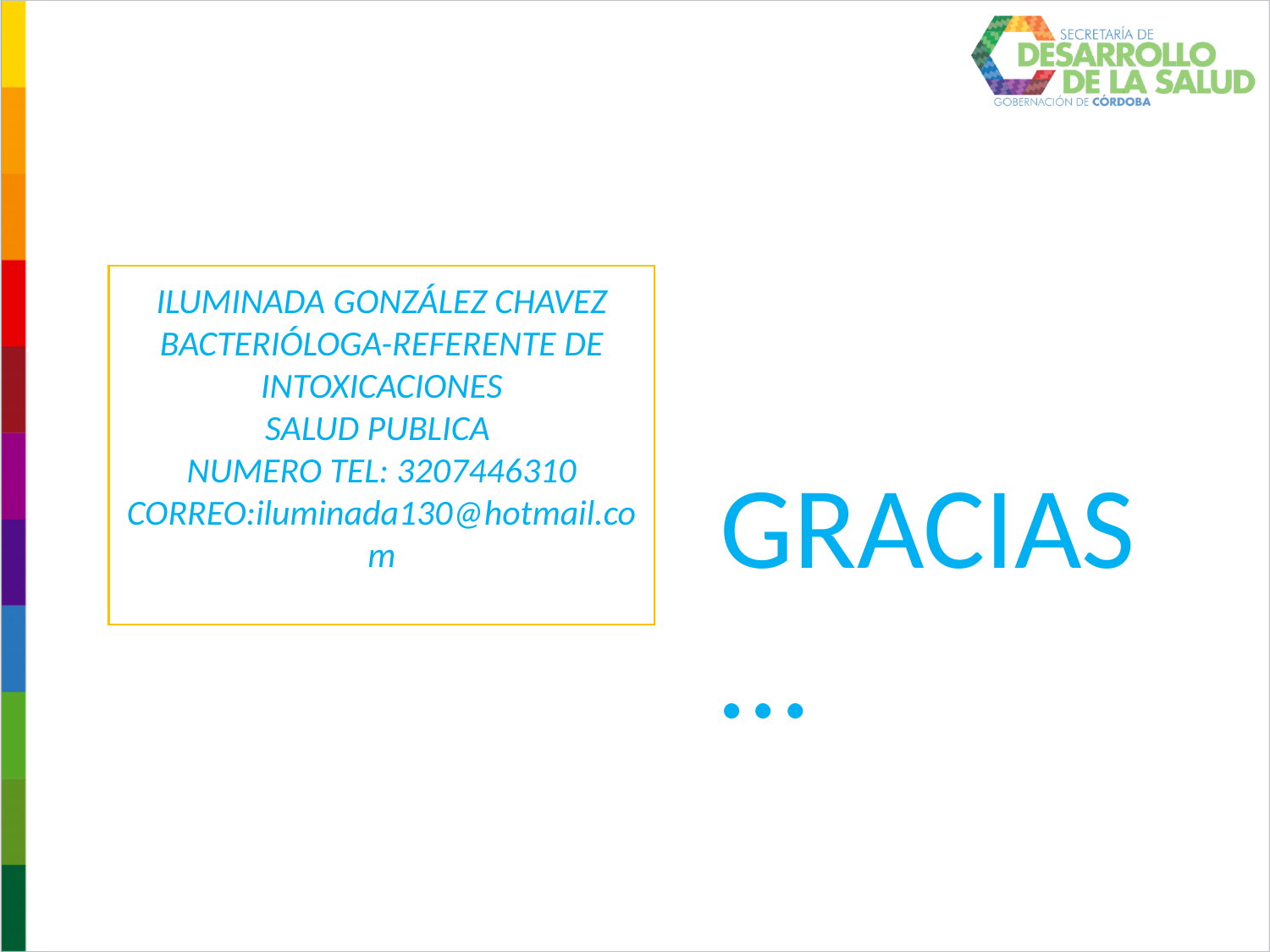

ILUMINADA GONZÁLEZ CHAVEZ
BACTERIÓLOGA-REFERENTE DE INTOXICACIONES
SALUD PUBLICA
NUMERO TEL: 3207446310
CORREO:iluminada130@hotmail.com

GRACIAS…